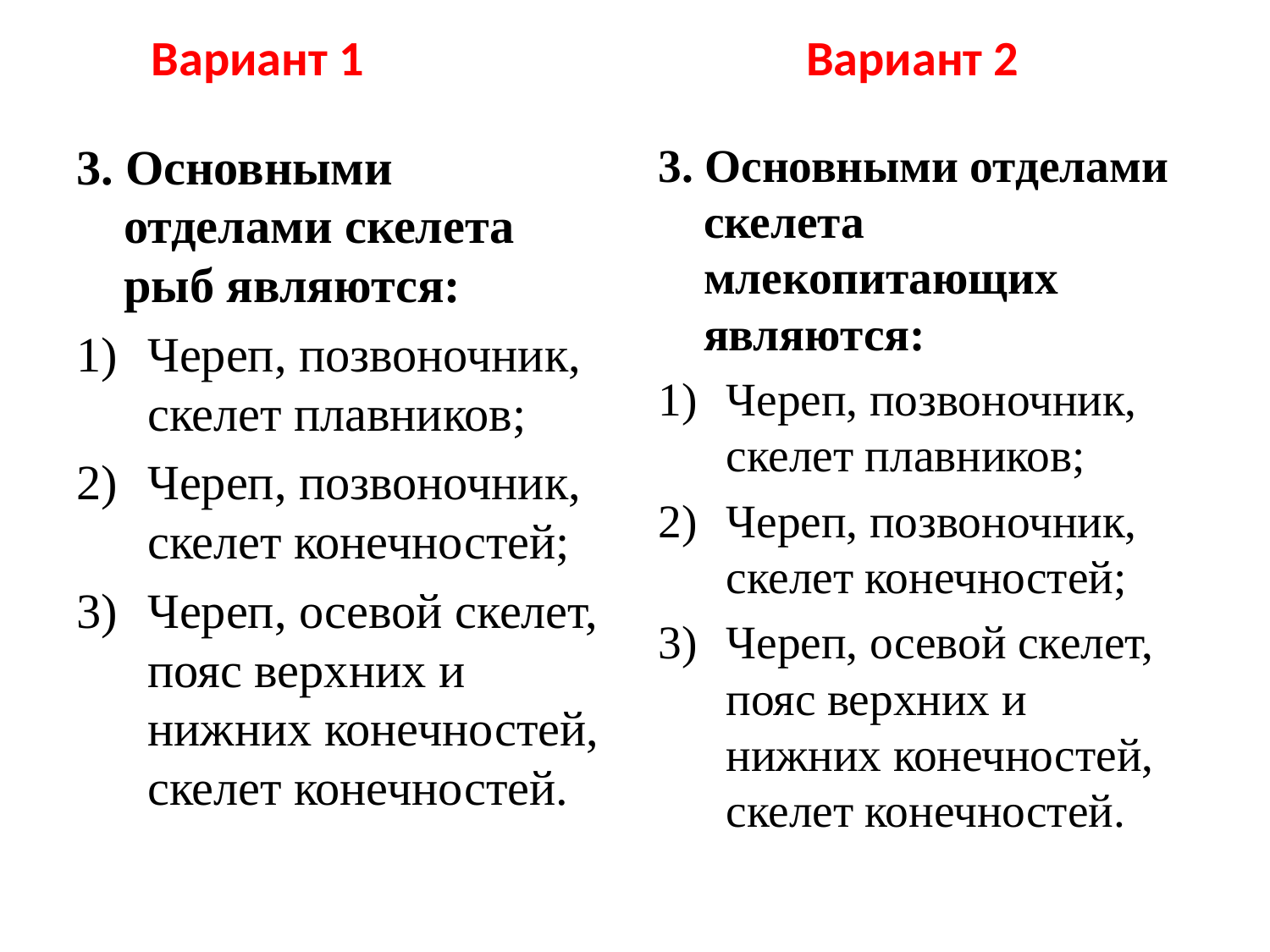

Вариант 1
Вариант 2
3. Основными отделами скелета рыб являются:
Череп, позвоночник, скелет плавников;
Череп, позвоночник, скелет конечностей;
Череп, осевой скелет, пояс верхних и нижних конечностей, скелет конечностей.

3. Основными отделами скелета млекопитающих являются:
Череп, позвоночник, скелет плавников;
Череп, позвоночник, скелет конечностей;
Череп, осевой скелет, пояс верхних и нижних конечностей, скелет конечностей.